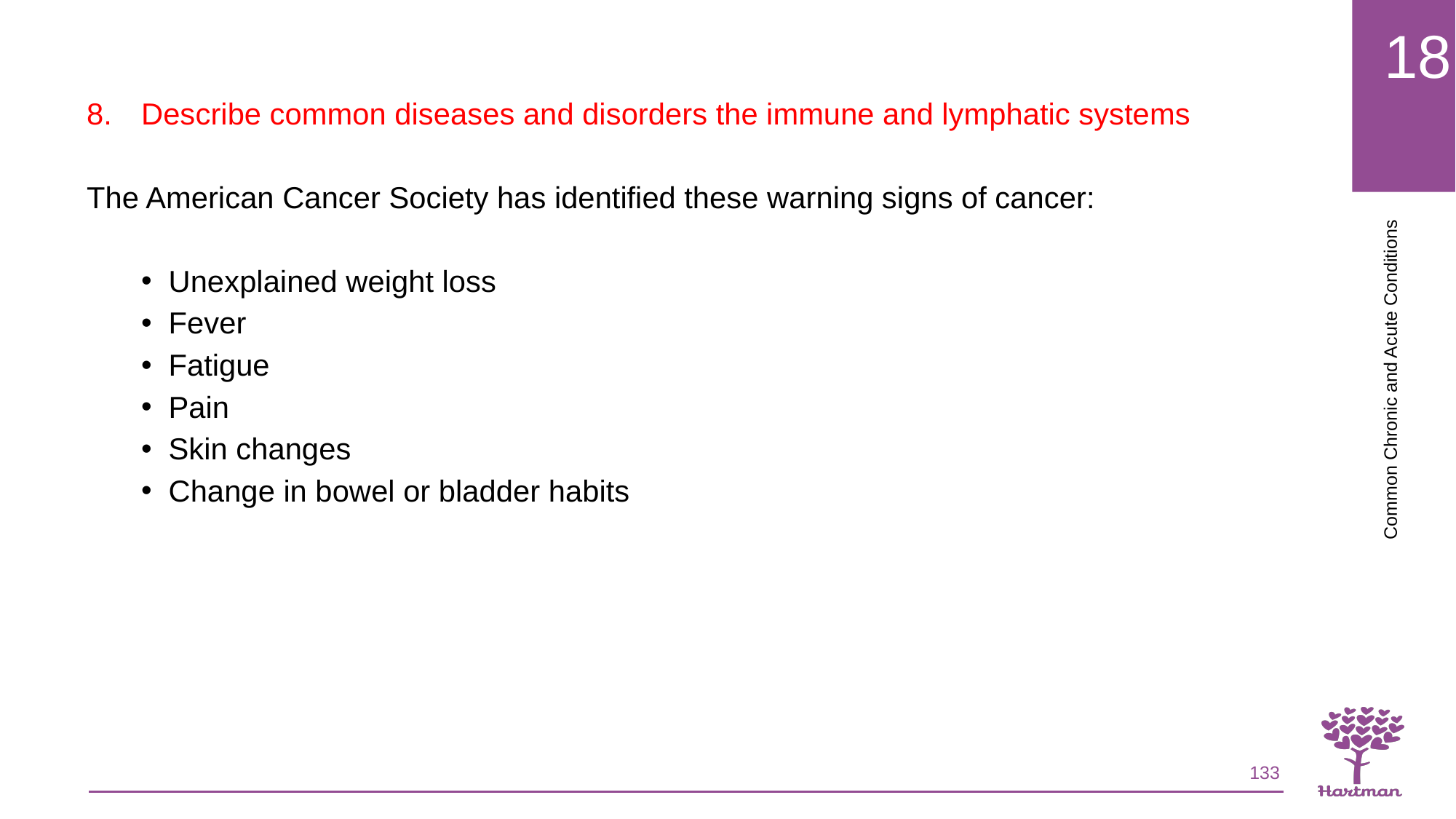

Describe common diseases and disorders the immune and lymphatic systems

The American Cancer Society has identified these warning signs of cancer:

Unexplained weight loss
Fever
Fatigue
Pain
Skin changes
Change in bowel or bladder habits

133